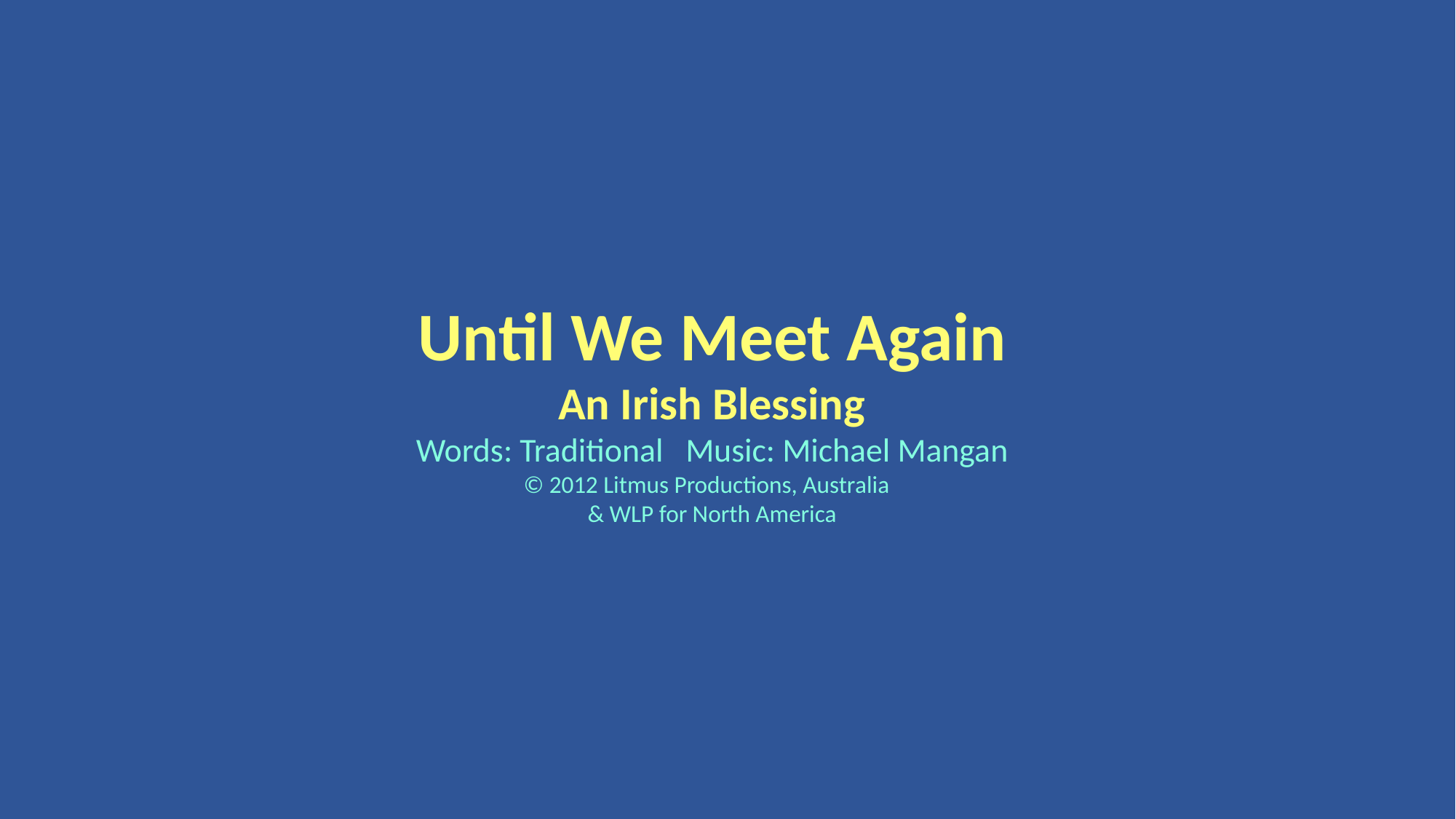

Until We Meet Again
An Irish Blessing
Words: Traditional   Music: Michael Mangan
© 2012 Litmus Productions, Australia
& WLP for North America